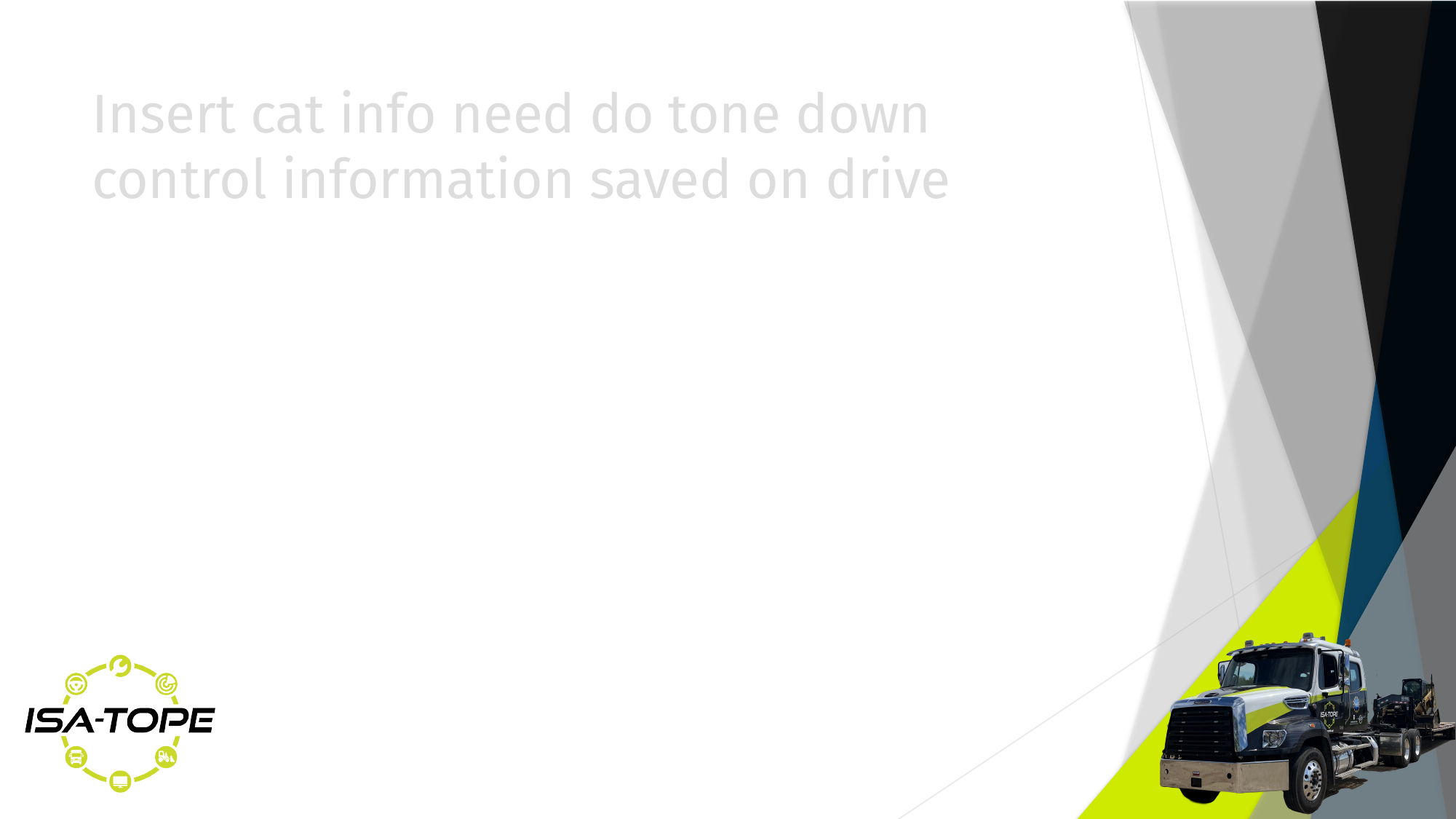

# Insert cat info need do tone down control information saved on drive